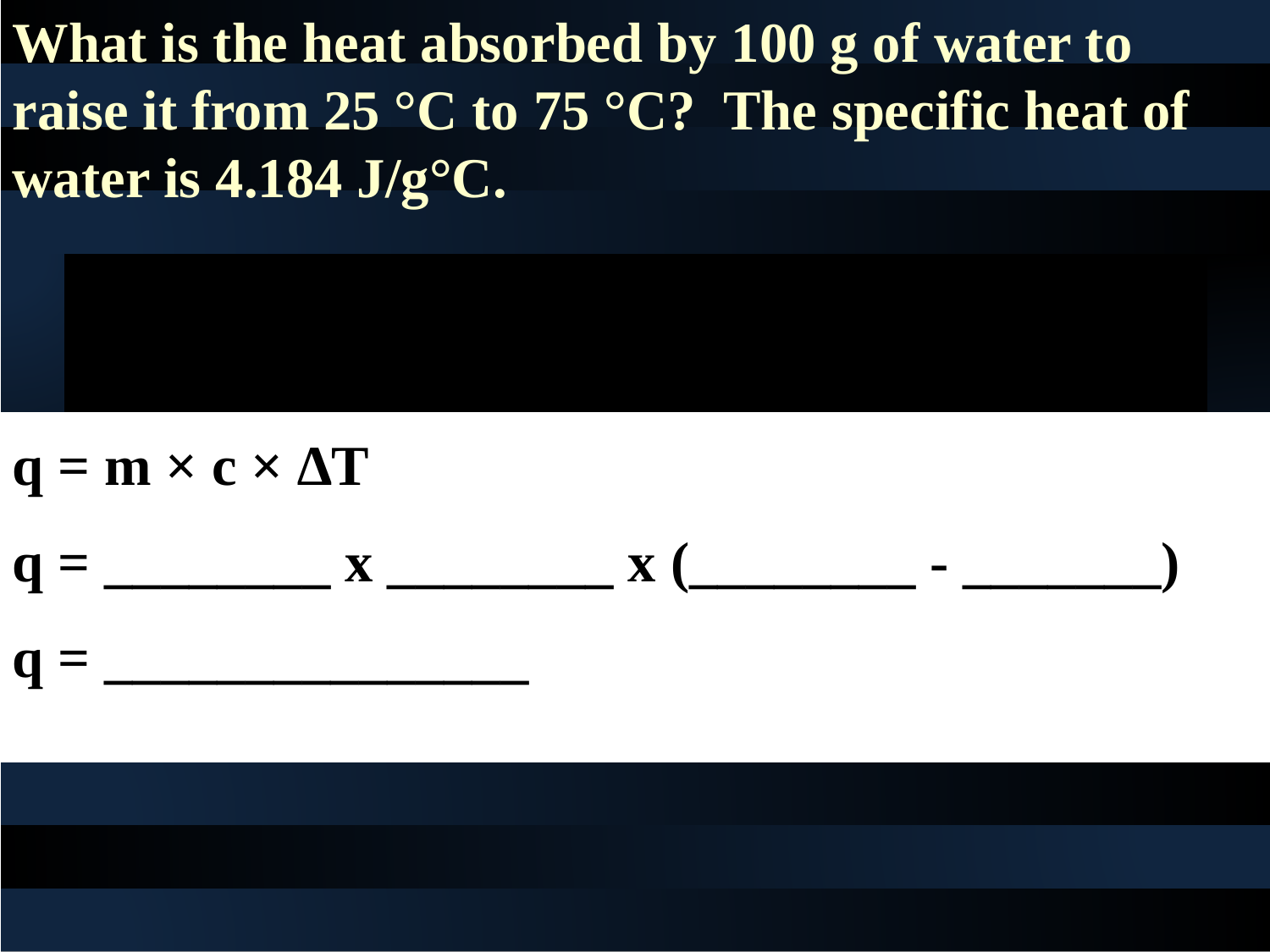

What is the heat absorbed by 100 g of water to raise it from 25 °C to 75 °C?  The specific heat of water is 4.184 J/g°C.

q = m × c × ∆T
q = ________ x ________ x (________ - _______)
q = _______________